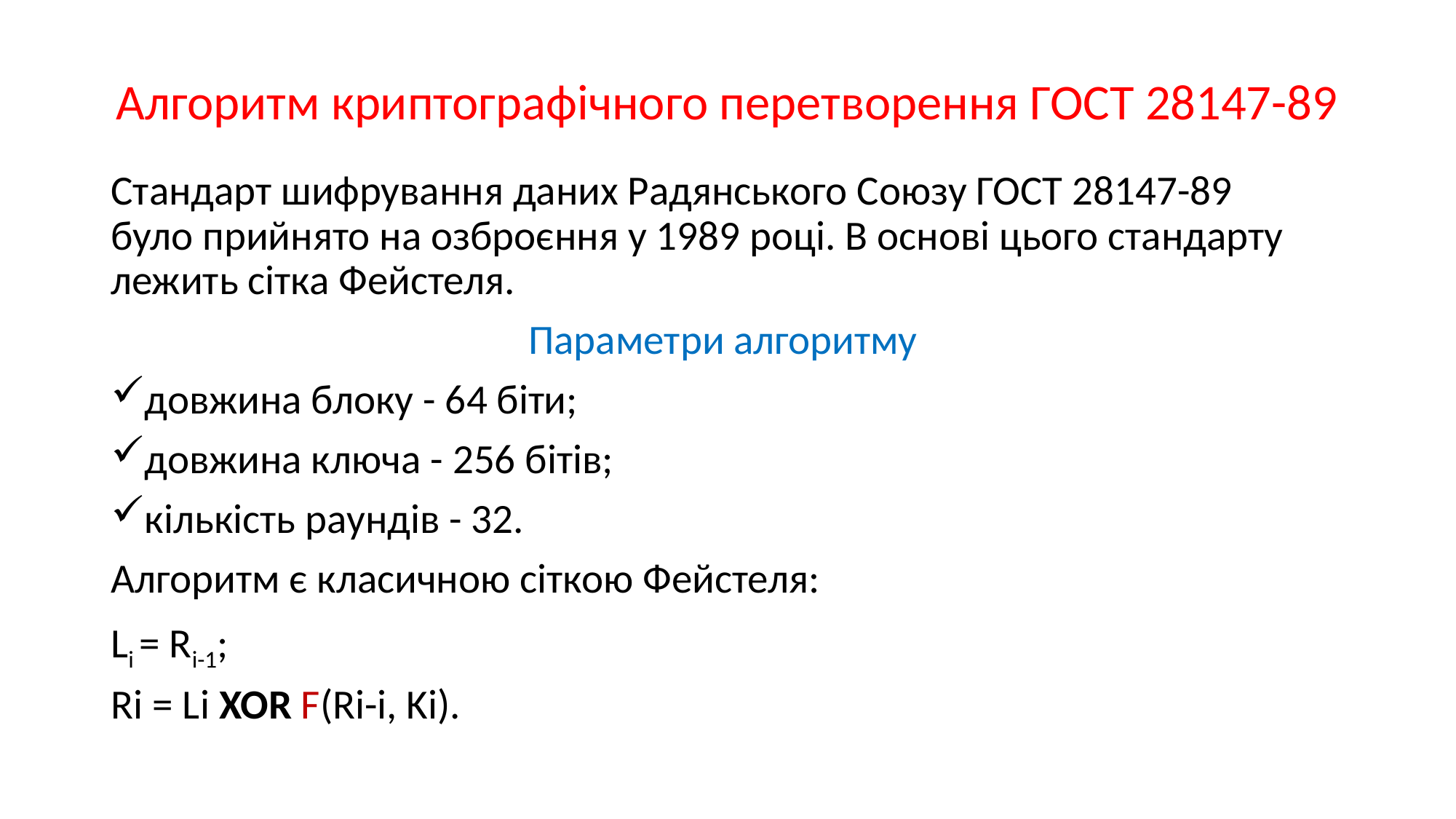

# Алгоритм криптографічного перетворення ГОСТ 28147-89
Стандарт шифрування даних Радянського Союзу ГОСТ 28147-89
було прийнято на озброєння у 1989 році. В основі цього стандарту лежить сітка Фейстеля.
Параметри алгоритму
довжина блоку - 64 біти;
довжина ключа - 256 бітів;
кількість раундів - 32.
Алгоритм є класичною сіткою Фейстеля:
Li = Ri-1;
Ri = Li XOR F(Ri-i, Ki).